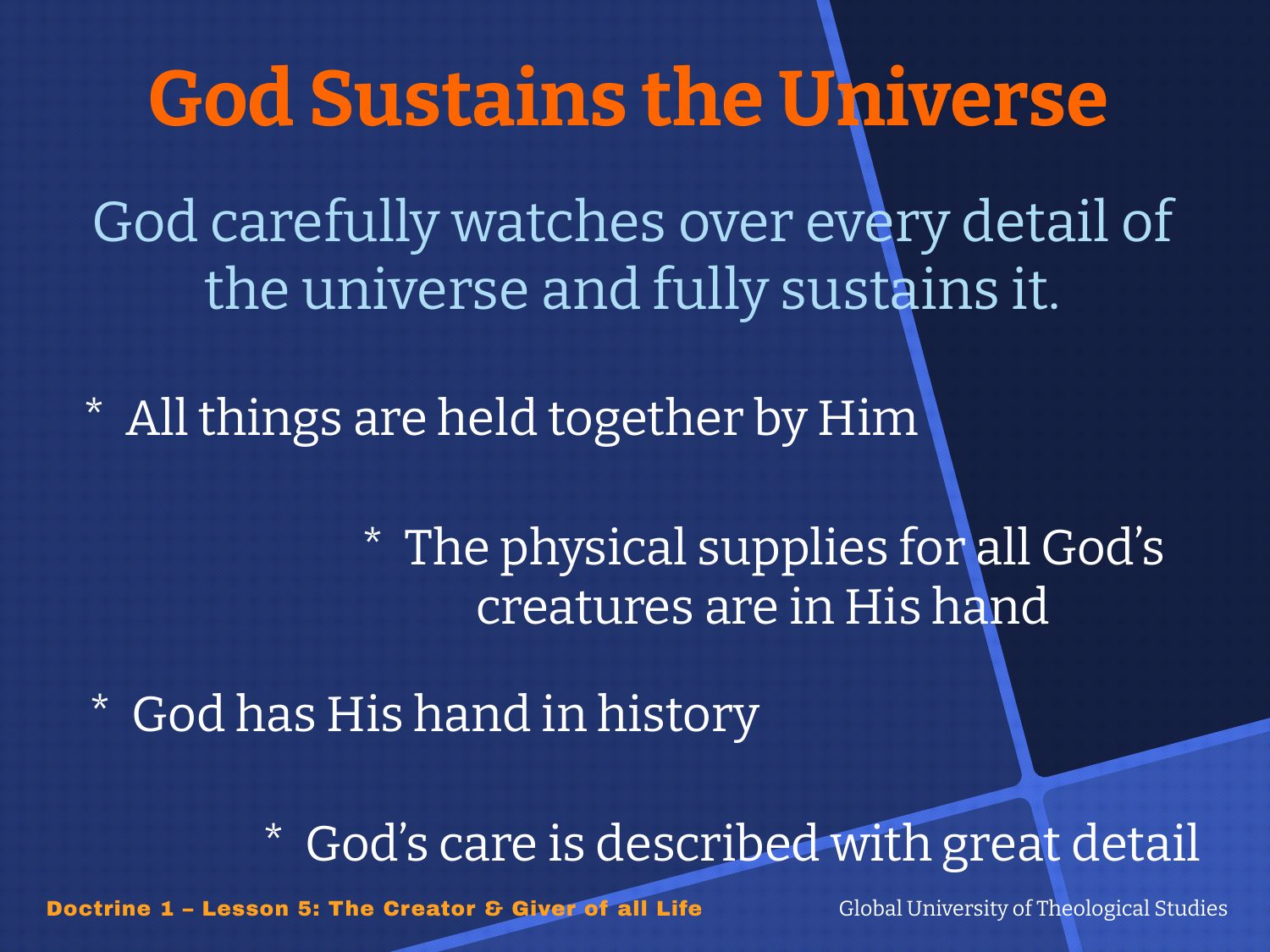

God Sustains the Universe
God carefully watches over every detail of the universe and fully sustains it.
*  All things are held together by Him
*  The physical supplies for all God’s creatures are in His hand
*  God has His hand in history
*  God’s care is described with great detail
Doctrine 1 – Lesson 5: The Creator & Giver of all Life                 Global University of Theological Studies